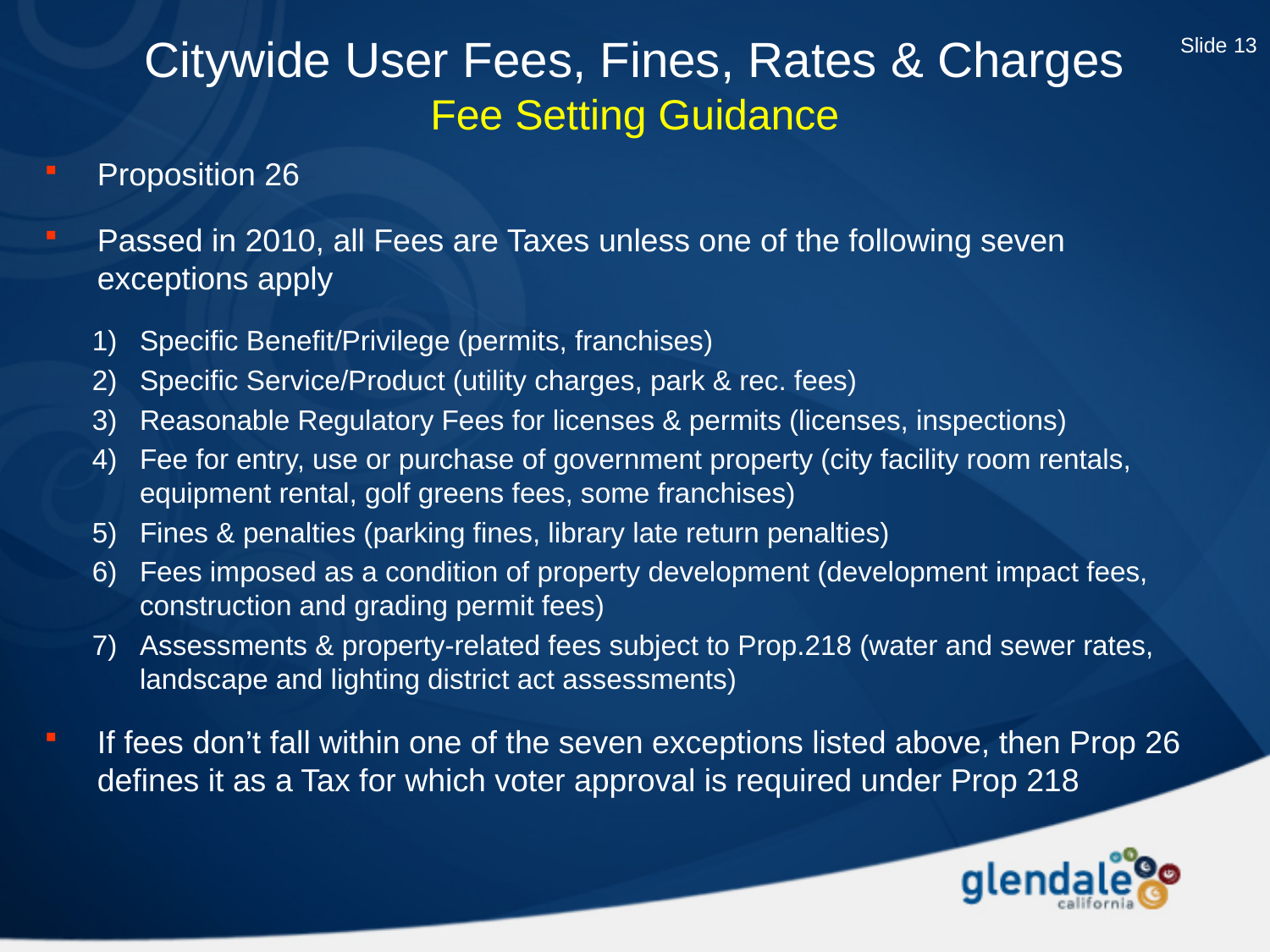

Slide 13
# Citywide User Fees, Fines, Rates & Charges Fee Setting Guidance
Proposition 26
Passed in 2010, all Fees are Taxes unless one of the following seven exceptions apply
Specific Benefit/Privilege (permits, franchises)
Specific Service/Product (utility charges, park & rec. fees)
Reasonable Regulatory Fees for licenses & permits (licenses, inspections)
Fee for entry, use or purchase of government property (city facility room rentals, equipment rental, golf greens fees, some franchises)
Fines & penalties (parking fines, library late return penalties)
Fees imposed as a condition of property development (development impact fees, construction and grading permit fees)
Assessments & property-related fees subject to Prop.218 (water and sewer rates, landscape and lighting district act assessments)
If fees don’t fall within one of the seven exceptions listed above, then Prop 26 defines it as a Tax for which voter approval is required under Prop 218